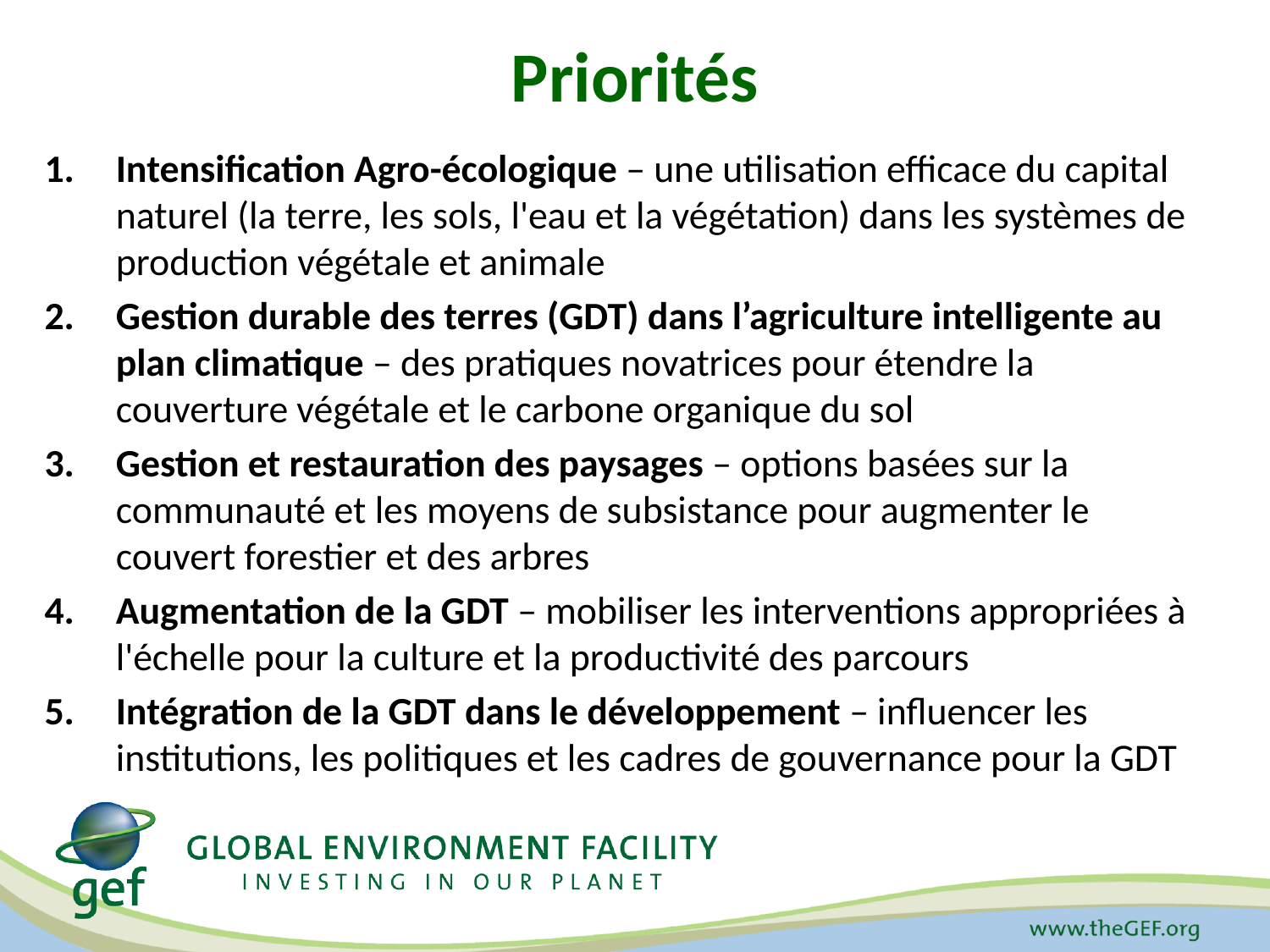

# Priorités
Intensification Agro-écologique – une utilisation efficace du capital naturel (la terre, les sols, l'eau et la végétation) dans les systèmes de production végétale et animale
Gestion durable des terres (GDT) dans l’agriculture intelligente au plan climatique – des pratiques novatrices pour étendre la couverture végétale et le carbone organique du sol
Gestion et restauration des paysages – options basées sur la communauté et les moyens de subsistance pour augmenter le couvert forestier et des arbres
Augmentation de la GDT – mobiliser les interventions appropriées à l'échelle pour la culture et la productivité des parcours
Intégration de la GDT dans le développement – influencer les institutions, les politiques et les cadres de gouvernance pour la GDT